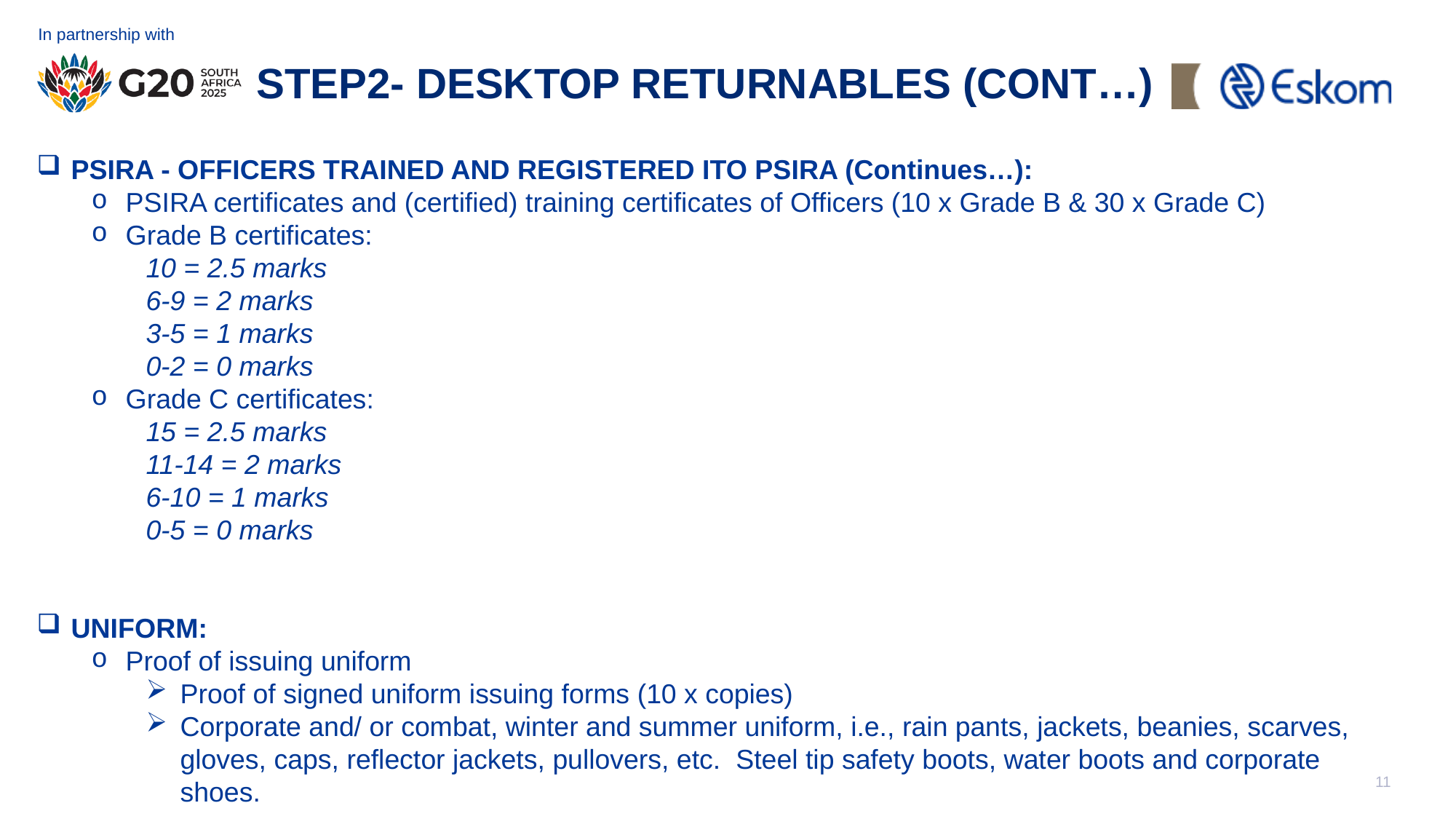

#
STEP2- DESKTOP RETURNABLES (CONT…)
PSIRA - OFFICERS TRAINED AND REGISTERED ITO PSIRA (Continues…):
PSIRA certificates and (certified) training certificates of Officers (10 x Grade B & 30 x Grade C)
Grade B certificates:
10 = 2.5 marks
6-9 = 2 marks
3-5 = 1 marks
0-2 = 0 marks
Grade C certificates:
15 = 2.5 marks
11-14 = 2 marks
6-10 = 1 marks
0-5 = 0 marks

UNIFORM:
Proof of issuing uniform
Proof of signed uniform issuing forms (10 x copies)
Corporate and/ or combat, winter and summer uniform, i.e., rain pants, jackets, beanies, scarves, gloves, caps, reflector jackets, pullovers, etc.  Steel tip safety boots, water boots and corporate shoes.

11